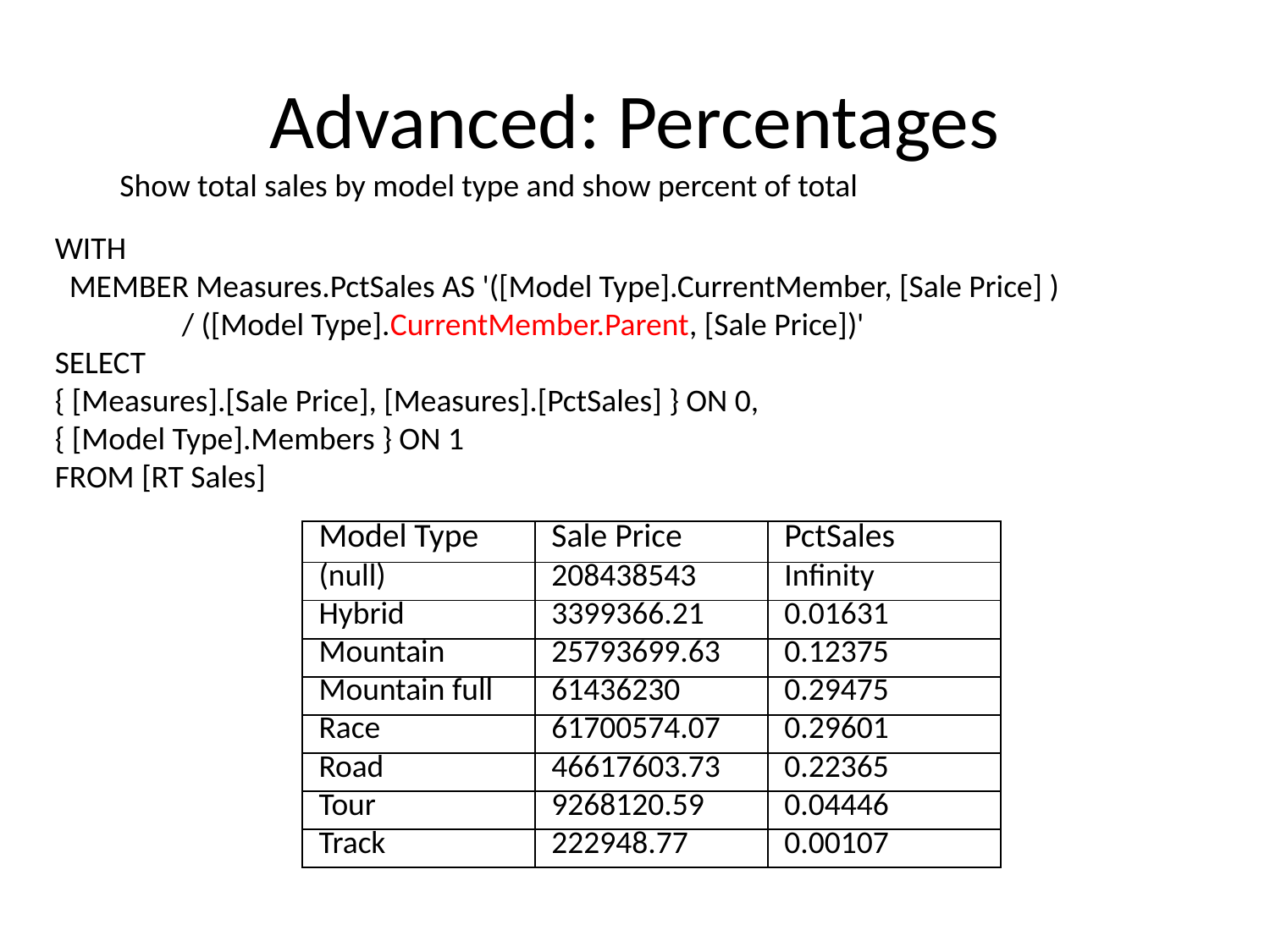

# Advanced: Percentages
Show total sales by model type and show percent of total
WITH
  MEMBER Measures.PctSales AS '([Model Type].CurrentMember, [Sale Price] )
	/ ([Model Type].CurrentMember.Parent, [Sale Price])'
SELECT
{ [Measures].[Sale Price], [Measures].[PctSales] } ON 0,
{ [Model Type].Members } ON 1
FROM [RT Sales]
| Model Type | Sale Price | PctSales |
| --- | --- | --- |
| (null) | 208438543 | Infinity |
| Hybrid | 3399366.21 | 0.01631 |
| Mountain | 25793699.63 | 0.12375 |
| Mountain full | 61436230 | 0.29475 |
| Race | 61700574.07 | 0.29601 |
| Road | 46617603.73 | 0.22365 |
| Tour | 9268120.59 | 0.04446 |
| Track | 222948.77 | 0.00107 |